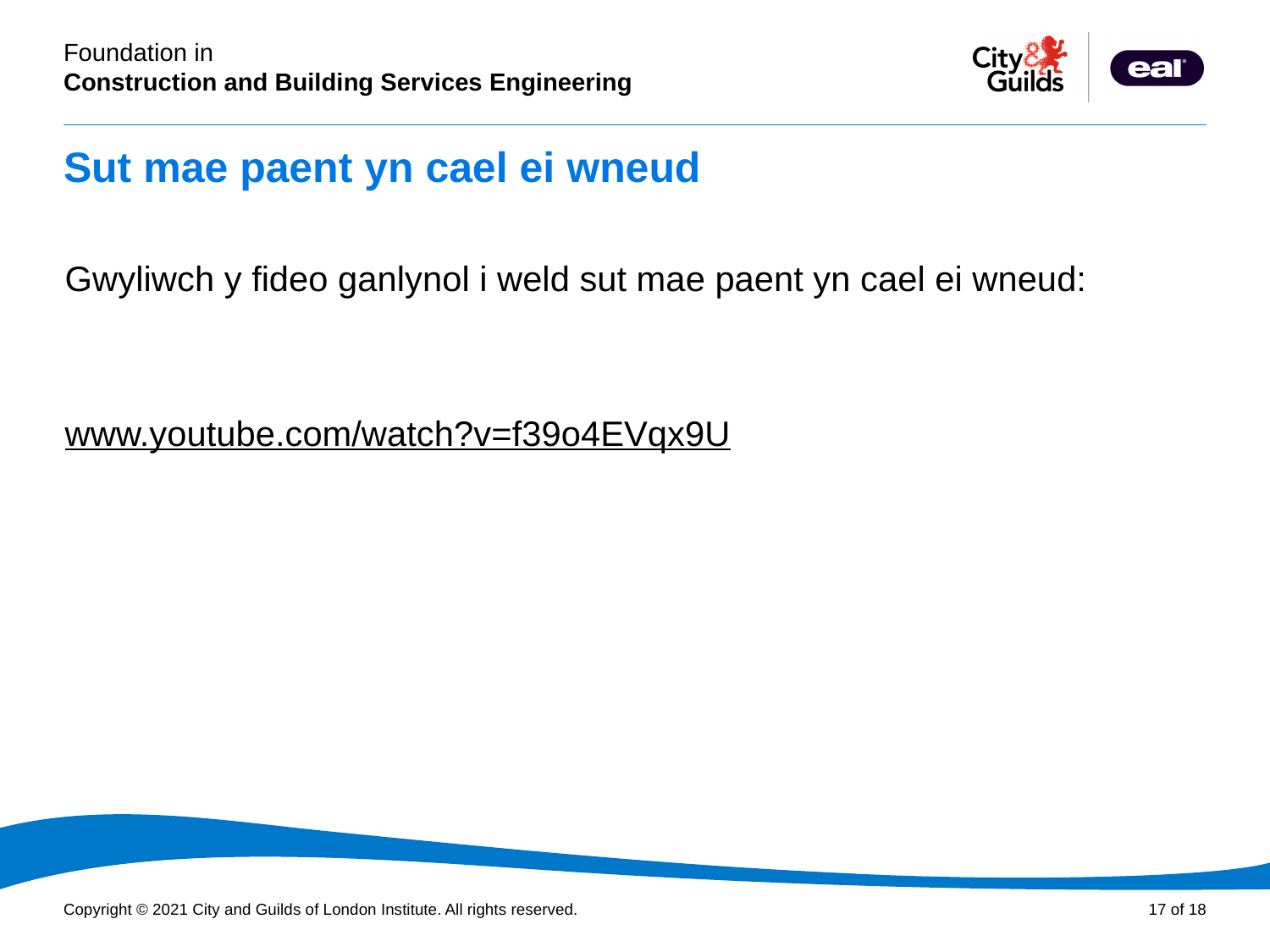

# Sut mae paent yn cael ei wneud
Gwyliwch y fideo ganlynol i weld sut mae paent yn cael ei wneud:

www.youtube.com/watch?v=f39o4EVqx9U